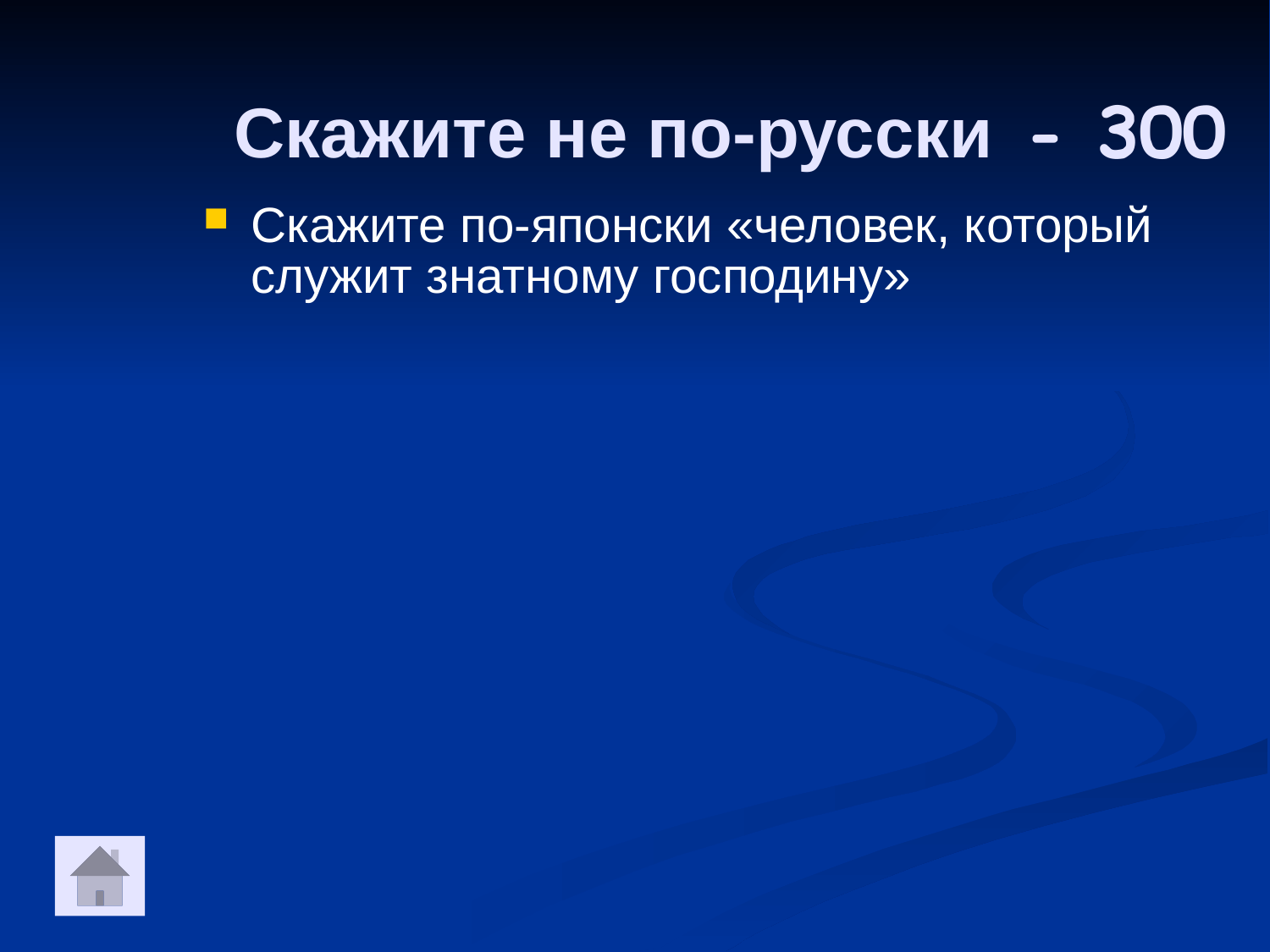

Скажите не по-русски - 300
Скажите по-японски «человек, который служит знатному господину»